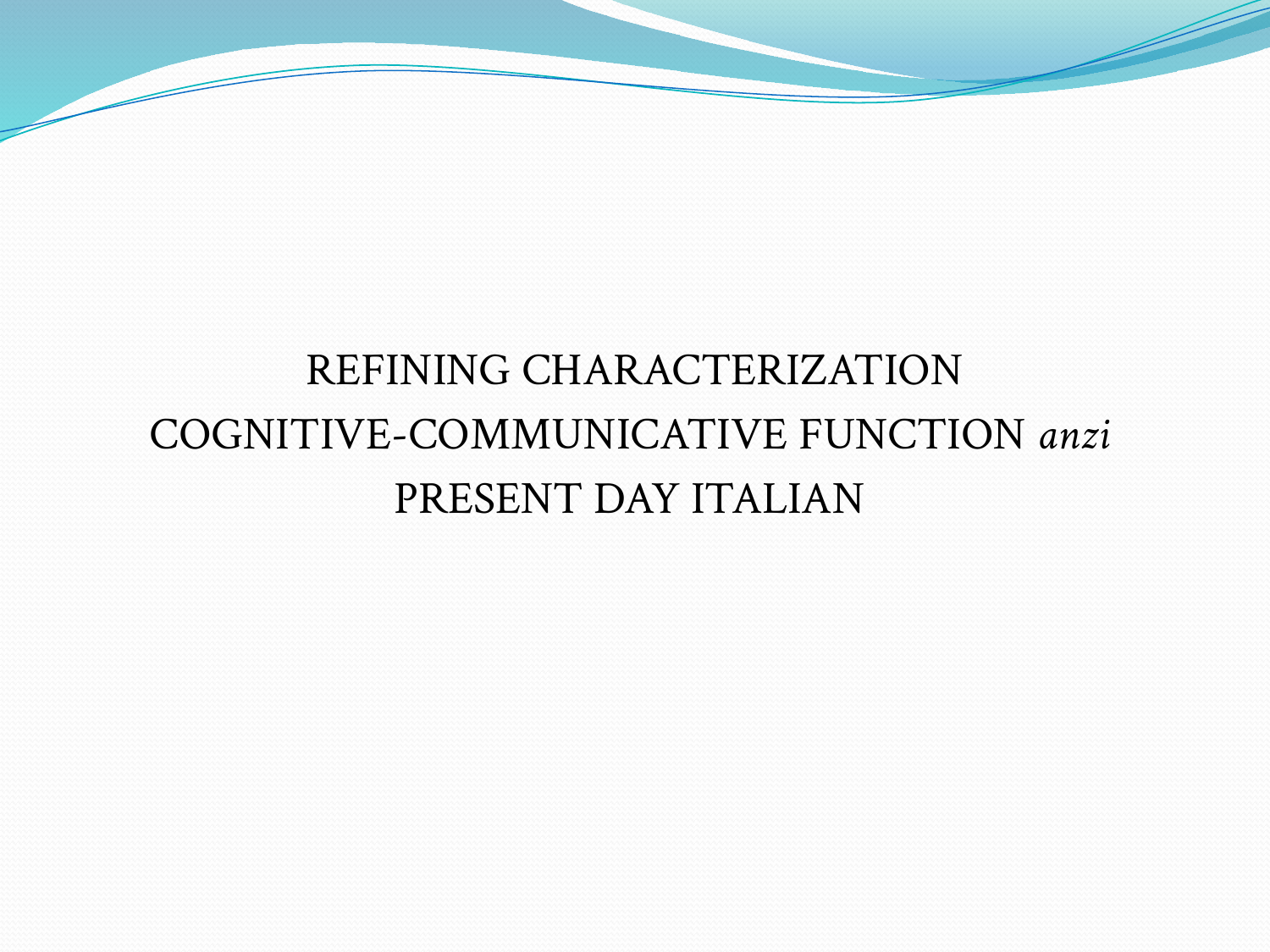

#

Refining characterization
cognitive-communicative function anzi
Present Day Italian